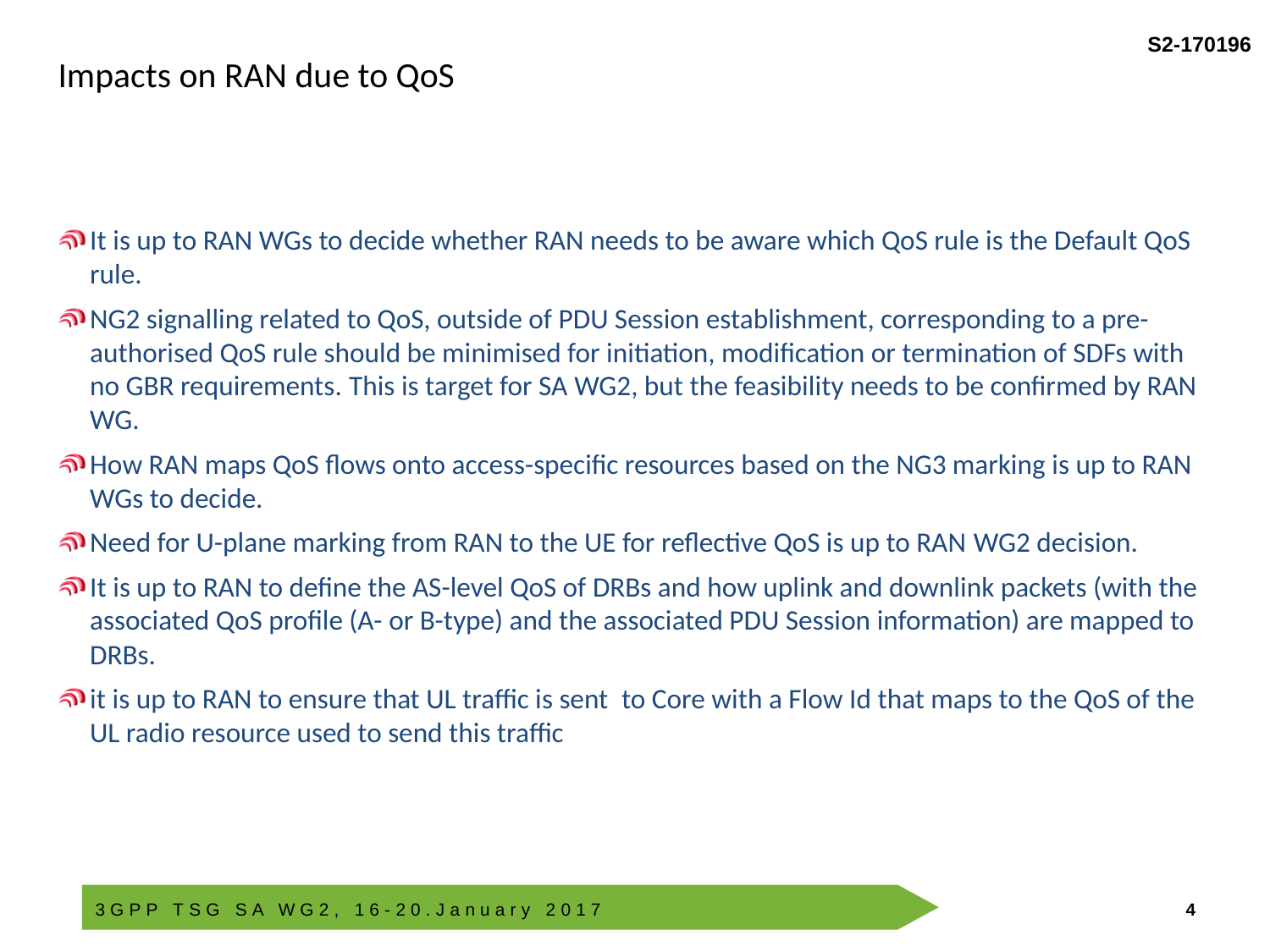

Impacts on RAN due to QoS
It is up to RAN WGs to decide whether RAN needs to be aware which QoS rule is the Default QoS rule.
NG2 signalling related to QoS, outside of PDU Session establishment, corresponding to a pre-authorised QoS rule should be minimised for initiation, modification or termination of SDFs with no GBR requirements. This is target for SA WG2, but the feasibility needs to be confirmed by RAN WG.
How RAN maps QoS flows onto access-specific resources based on the NG3 marking is up to RAN WGs to decide.
Need for U-plane marking from RAN to the UE for reflective QoS is up to RAN WG2 decision.
It is up to RAN to define the AS-level QoS of DRBs and how uplink and downlink packets (with the associated QoS profile (A- or B-type) and the associated PDU Session information) are mapped to DRBs.
it is up to RAN to ensure that UL traffic is sent  to Core with a Flow Id that maps to the QoS of the UL radio resource used to send this traffic